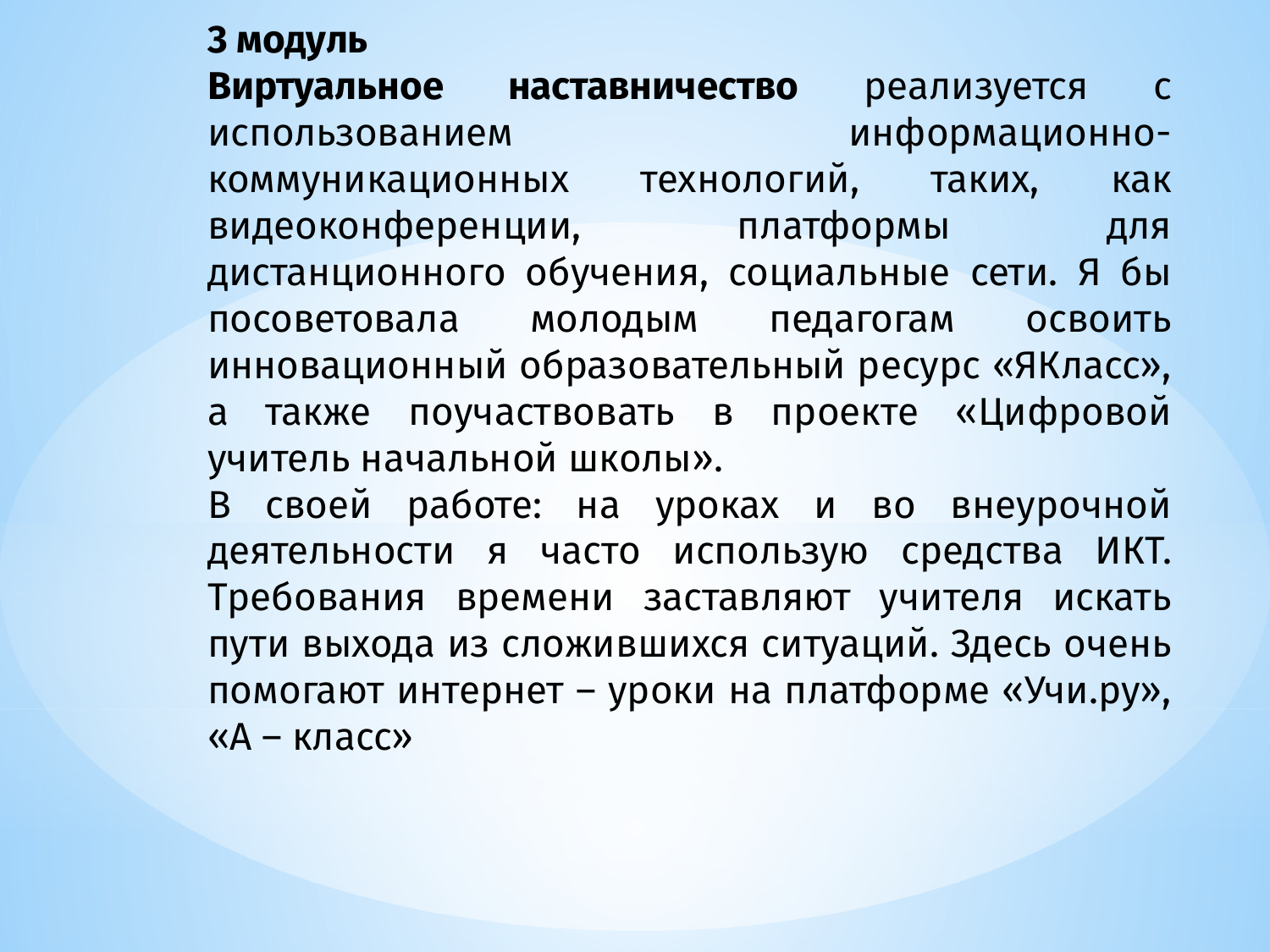

3 модуль
Виртуальное наставничество реализуется с использованием информационно-коммуникационных технологий, таких, как видеоконференции, платформы для дистанционного обучения, социальные сети. Я бы посоветовала молодым педагогам освоить инновационный образовательный ресурс «ЯКласс», а также поучаствовать в проекте «Цифровой учитель начальной школы».
В своей работе: на уроках и во внеурочной деятельности я часто использую средства ИКТ. Требования времени заставляют учителя искать пути выхода из сложившихся ситуаций. Здесь очень помогают интернет – уроки на платформе «Учи.ру», «А – класс»